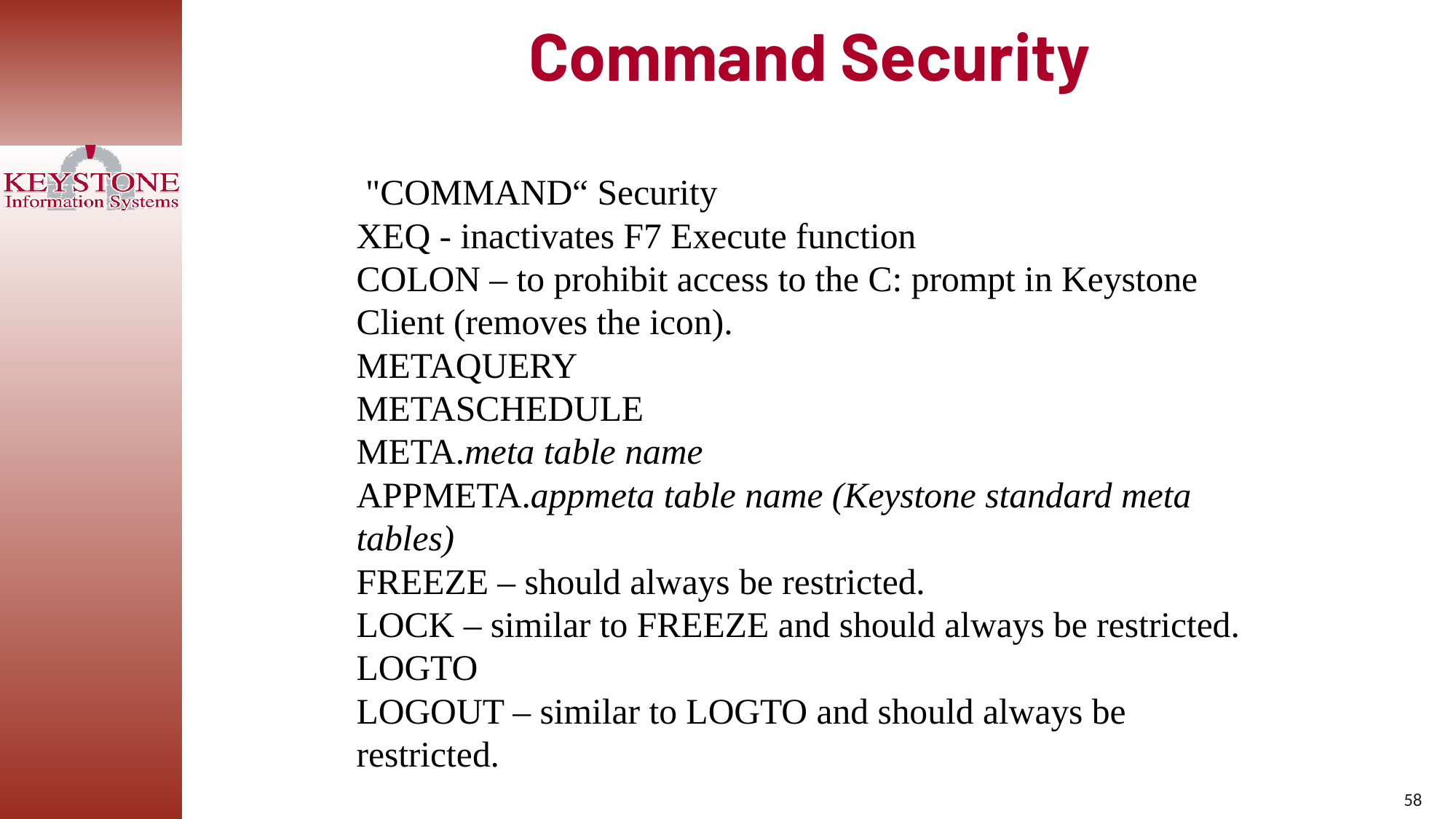

Command Security
 "COMMAND“ Security
XEQ - inactivates F7 Execute function
COLON – to prohibit access to the C: prompt in Keystone Client (removes the icon).
METAQUERY
METASCHEDULE
META.meta table name
APPMETA.appmeta table name (Keystone standard meta tables)
FREEZE – should always be restricted.
LOCK – similar to FREEZE and should always be restricted.
LOGTO
LOGOUT – similar to LOGTO and should always be restricted.

58